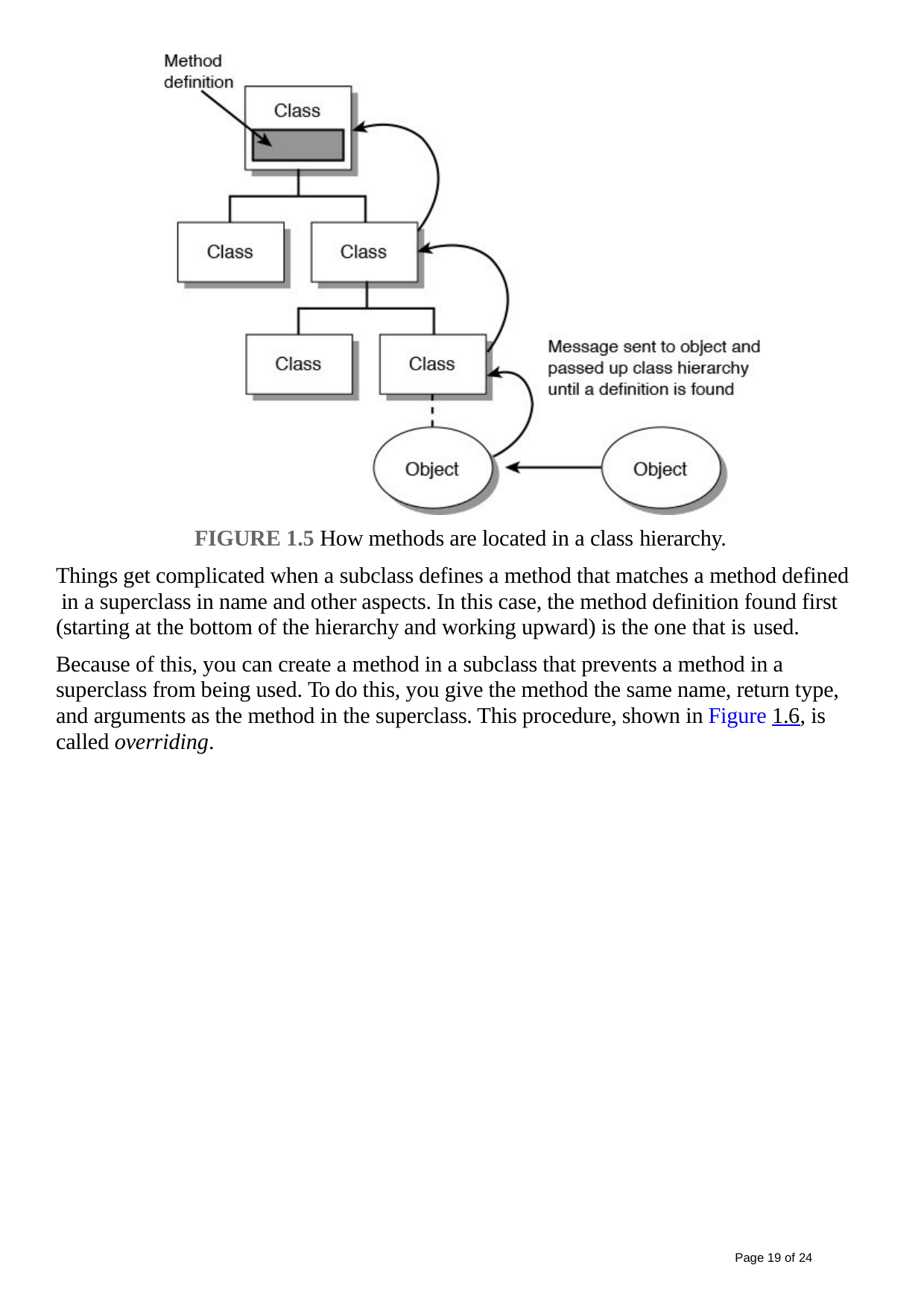

FIGURE 1.5 How methods are located in a class hierarchy.
Things get complicated when a subclass defines a method that matches a method defined  in a superclass in name and other aspects. In this case, the method definition found first  (starting at the bottom of the hierarchy and working upward) is the one that is used.
Because of this, you can create a method in a subclass that prevents a method in a  superclass from being used. To do this, you give the method the same name, return type,  and arguments as the method in the superclass. This procedure, shown in Figure 1.6, is  called overriding.
Page 19 of 24